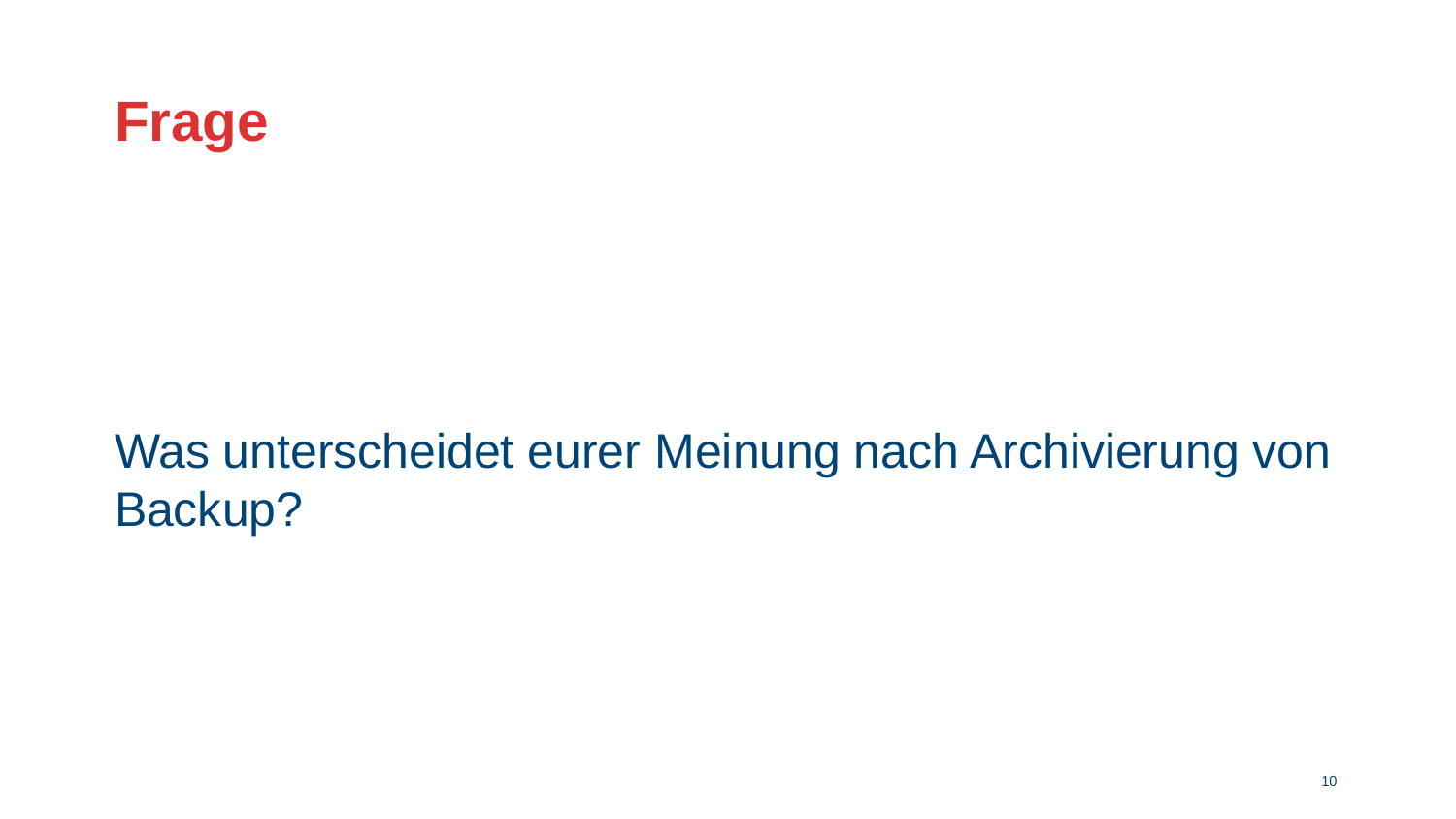

# Frage
Was unterscheidet eurer Meinung nach Archivierung von Backup?
10